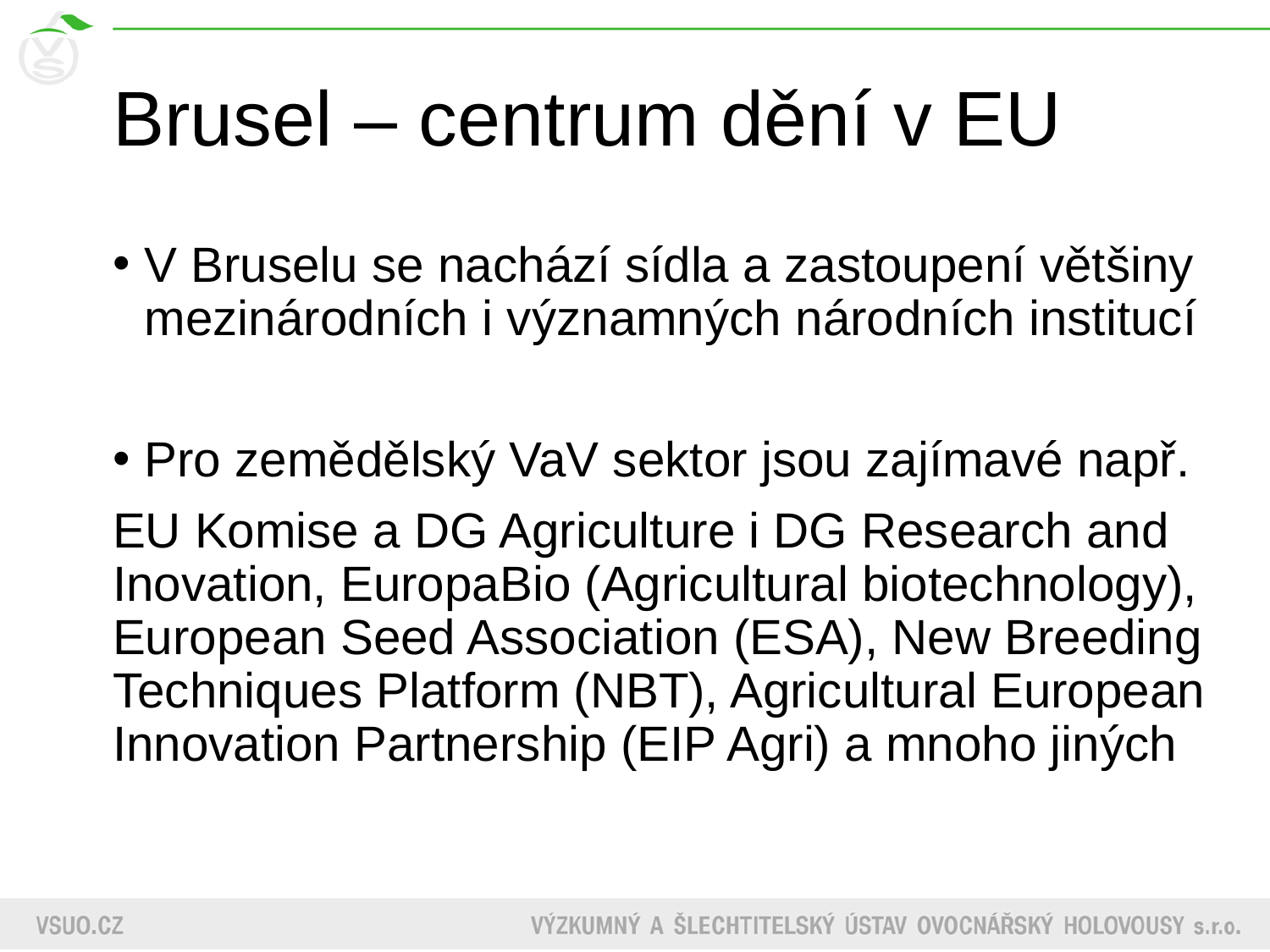

# Brusel – centrum dění v EU
V Bruselu se nachází sídla a zastoupení většiny mezinárodních i významných národních institucí

Pro zemědělský VaV sektor jsou zajímavé např.
EU Komise a DG Agriculture i DG Research and Inovation, EuropaBio (Agricultural biotechnology), European Seed Association (ESA), New Breeding Techniques Platform (NBT), Agricultural European Innovation Partnership (EIP Agri) a mnoho jiných